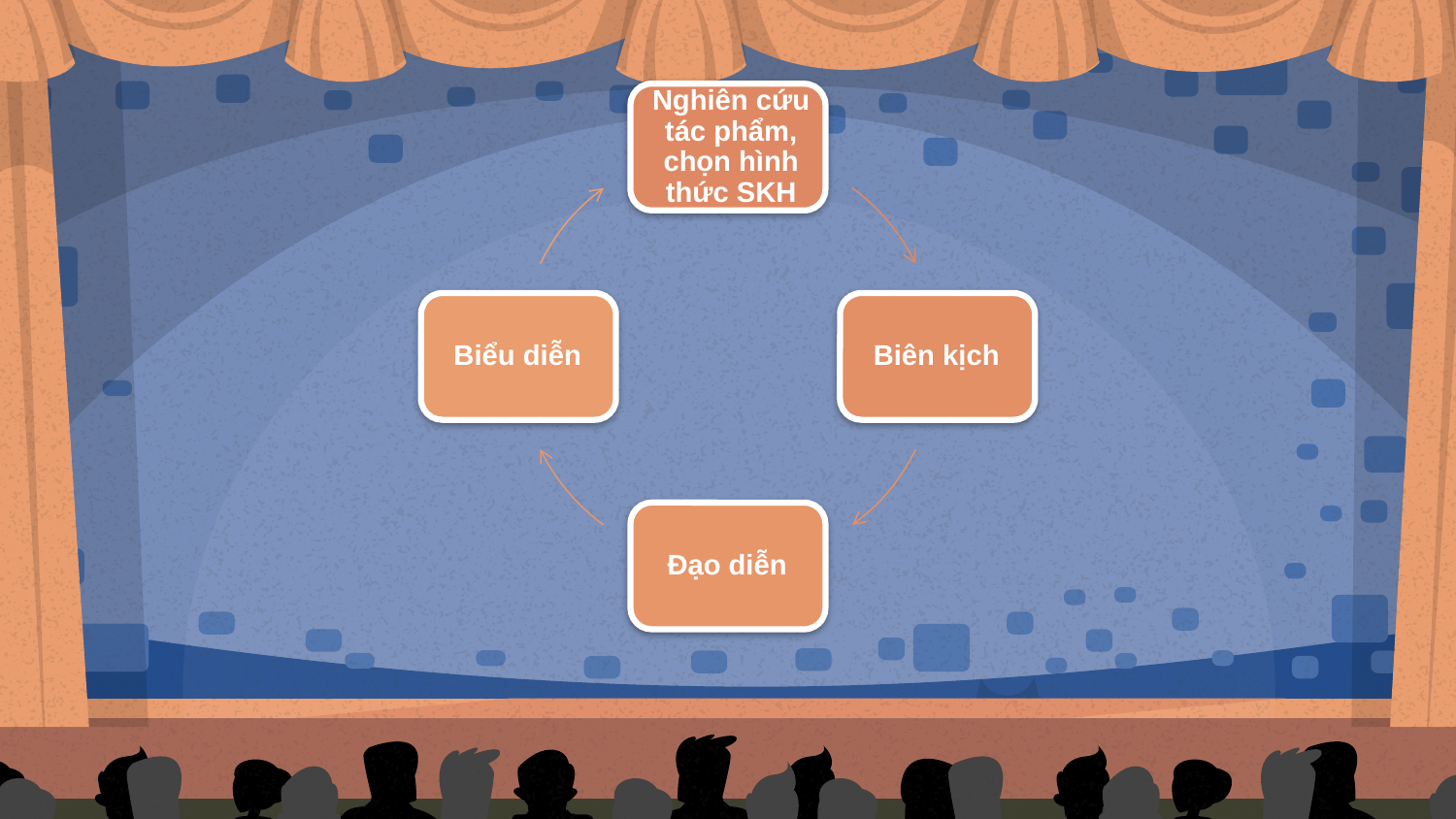

#
Nghiên cứu tác phẩm, chọn hình thức SKH
Biên kịch
Đạo diễn
Biểu diễn